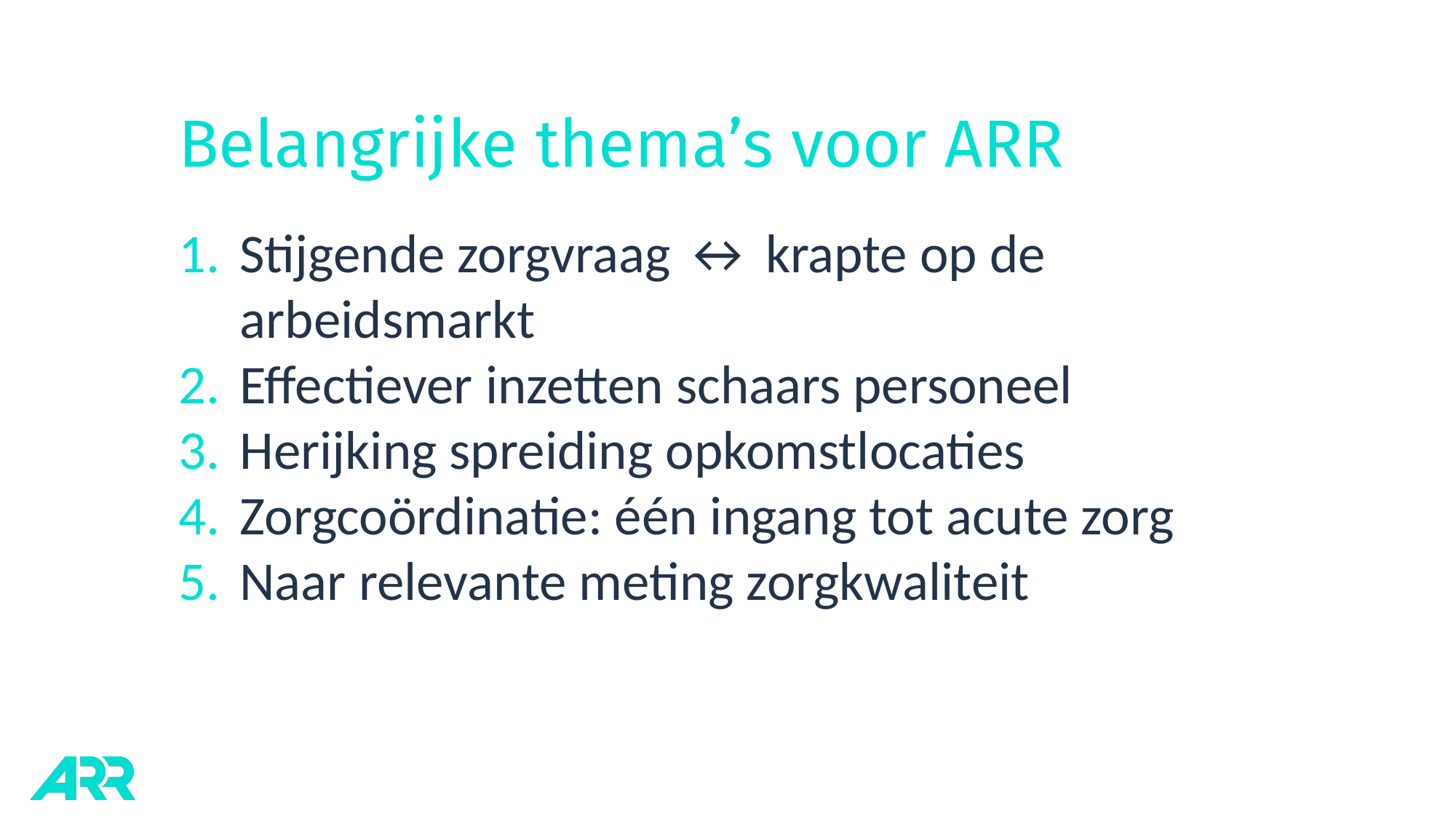

# Belangrijke thema’s voor ARR
Stijgende zorgvraag ↔ krapte op de arbeidsmarkt
Effectiever inzetten schaars personeel
Herijking spreiding opkomstlocaties
Zorgcoördinatie: één ingang tot acute zorg
Naar relevante meting zorgkwaliteit